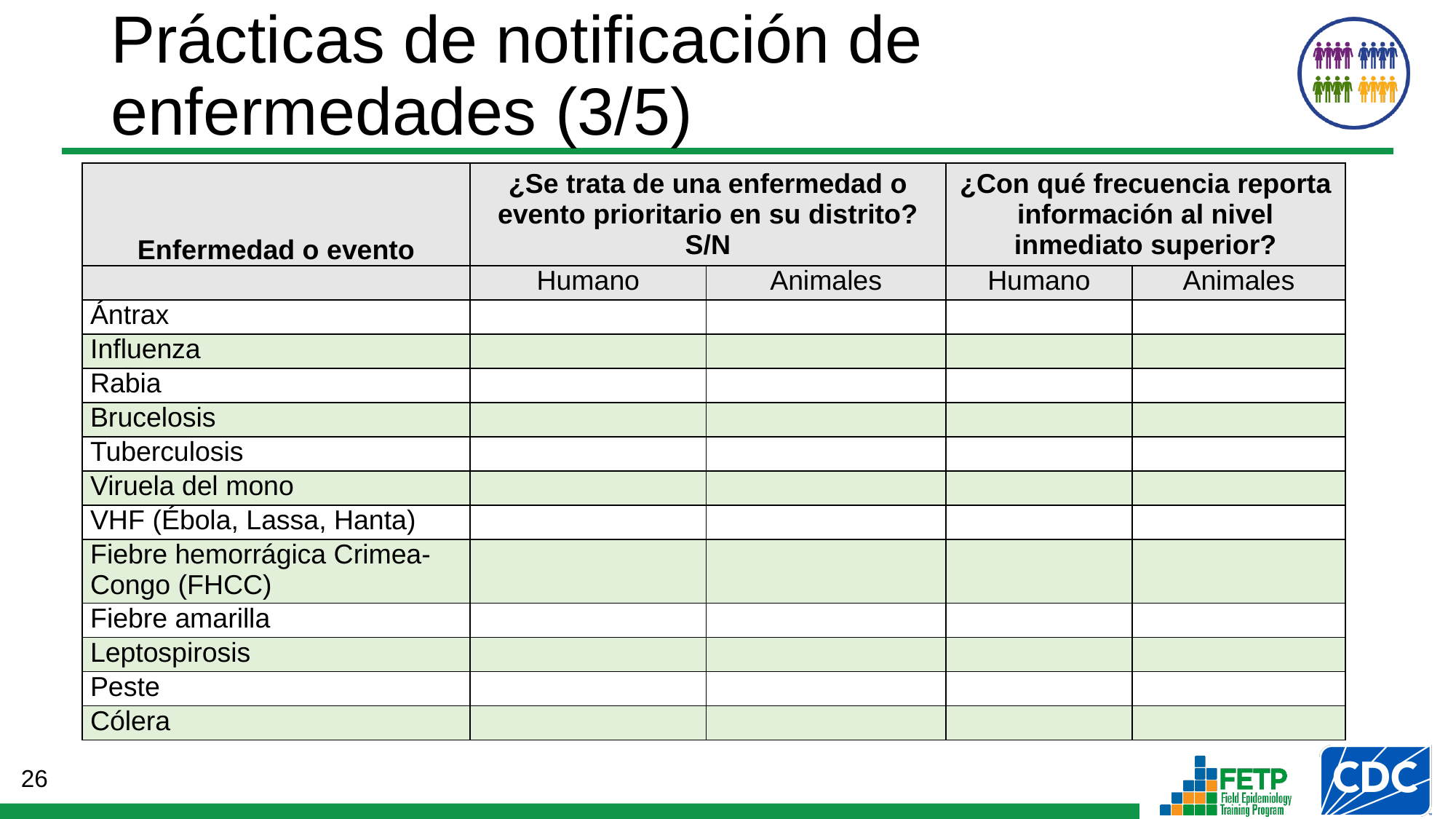

Prácticas de notificación de enfermedades (3/5)
| Enfermedad o evento | ¿Se trata de una enfermedad o evento prioritario en su distrito? S/N |  | ¿Con qué frecuencia reporta información al nivel inmediato superior? |  |
| --- | --- | --- | --- | --- |
|  | Humano | Animales | Humano | Animales |
| Ántrax |  |  |  |  |
| Influenza |  |  |  |  |
| Rabia |  |  |  |  |
| Brucelosis |  |  |  |  |
| Tuberculosis |  |  |  |  |
| Viruela del mono |  |  |  |  |
| VHF (Ébola, Lassa, Hanta) |  |  |  |  |
| Fiebre hemorrágica Crimea-Congo (FHCC) |  |  |  |  |
| Fiebre amarilla |  |  |  |  |
| Leptospirosis |  |  |  |  |
| Peste |  |  |  |  |
| Cólera |  |  |  |  |